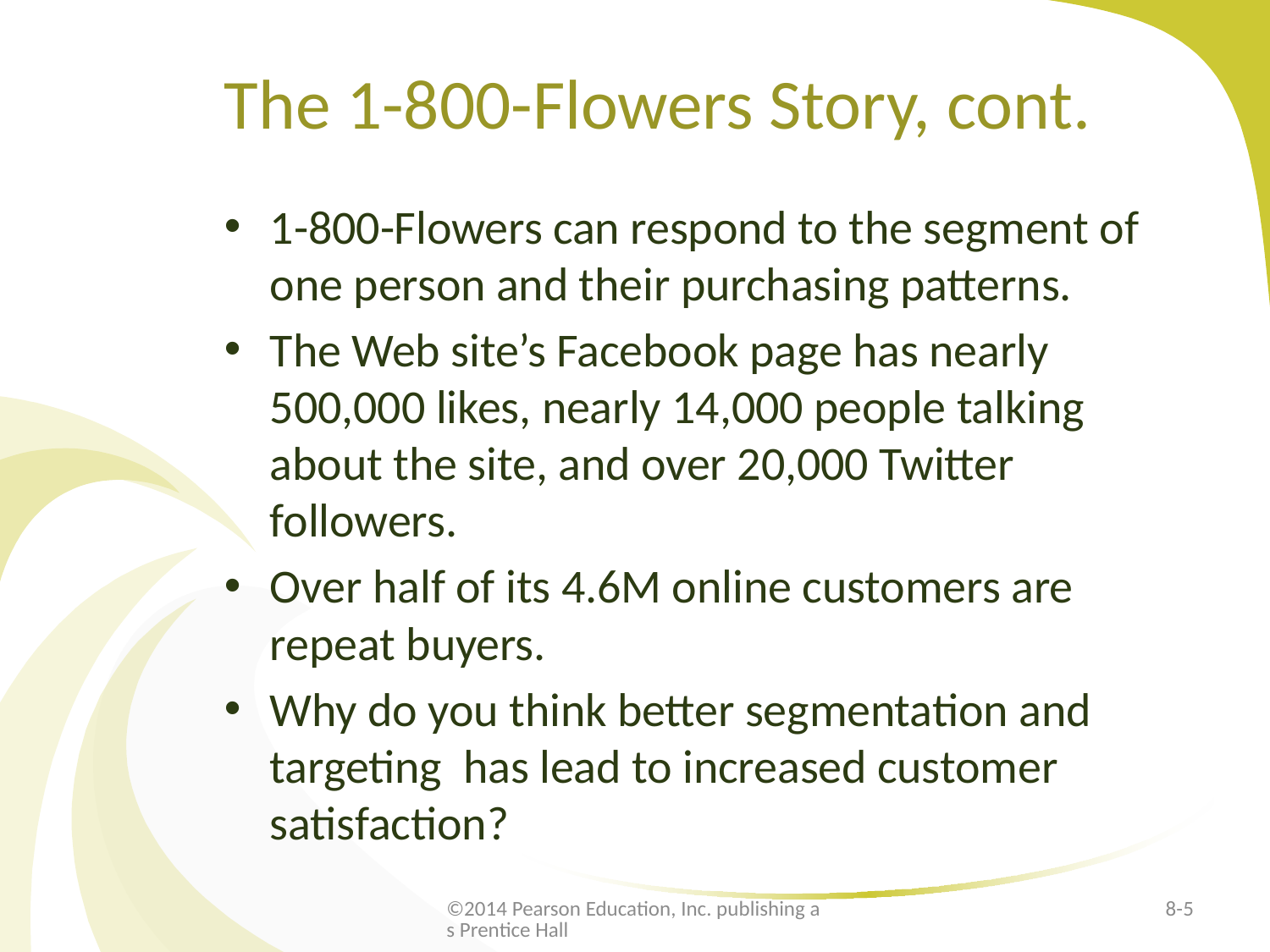

# The 1-800-Flowers Story, cont.
1-800-Flowers can respond to the segment of one person and their purchasing patterns.
The Web site’s Facebook page has nearly 500,000 likes, nearly 14,000 people talking about the site, and over 20,000 Twitter followers.
Over half of its 4.6M online customers are repeat buyers.
Why do you think better segmentation and targeting  has lead to increased customer satisfaction?

©2014 Pearson Education, Inc. publishing as Prentice Hall
8-5